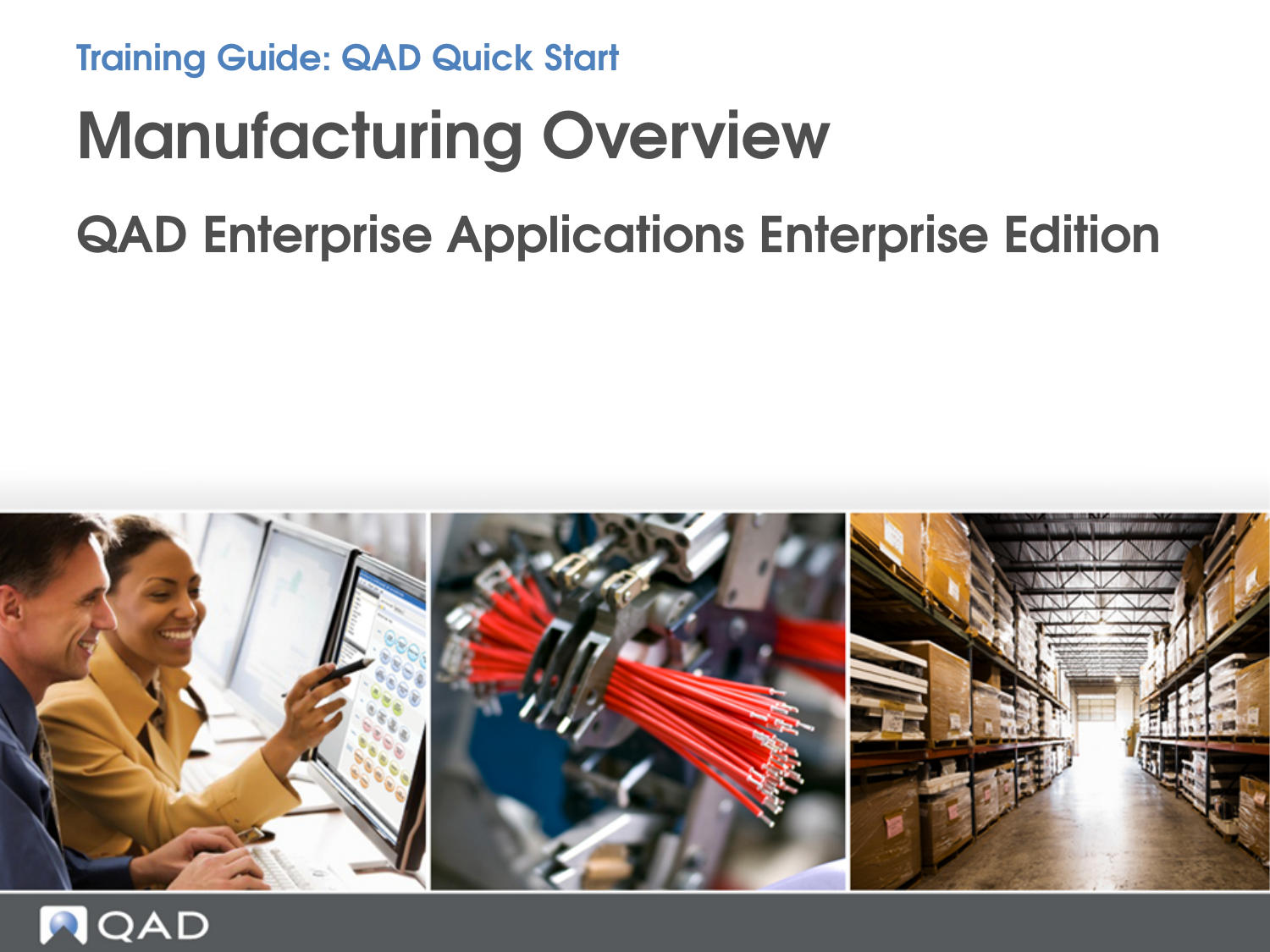

Training Guide: QAD Quick Start
# Manufacturing Overview
QAD Enterprise Applications Enterprise Edition